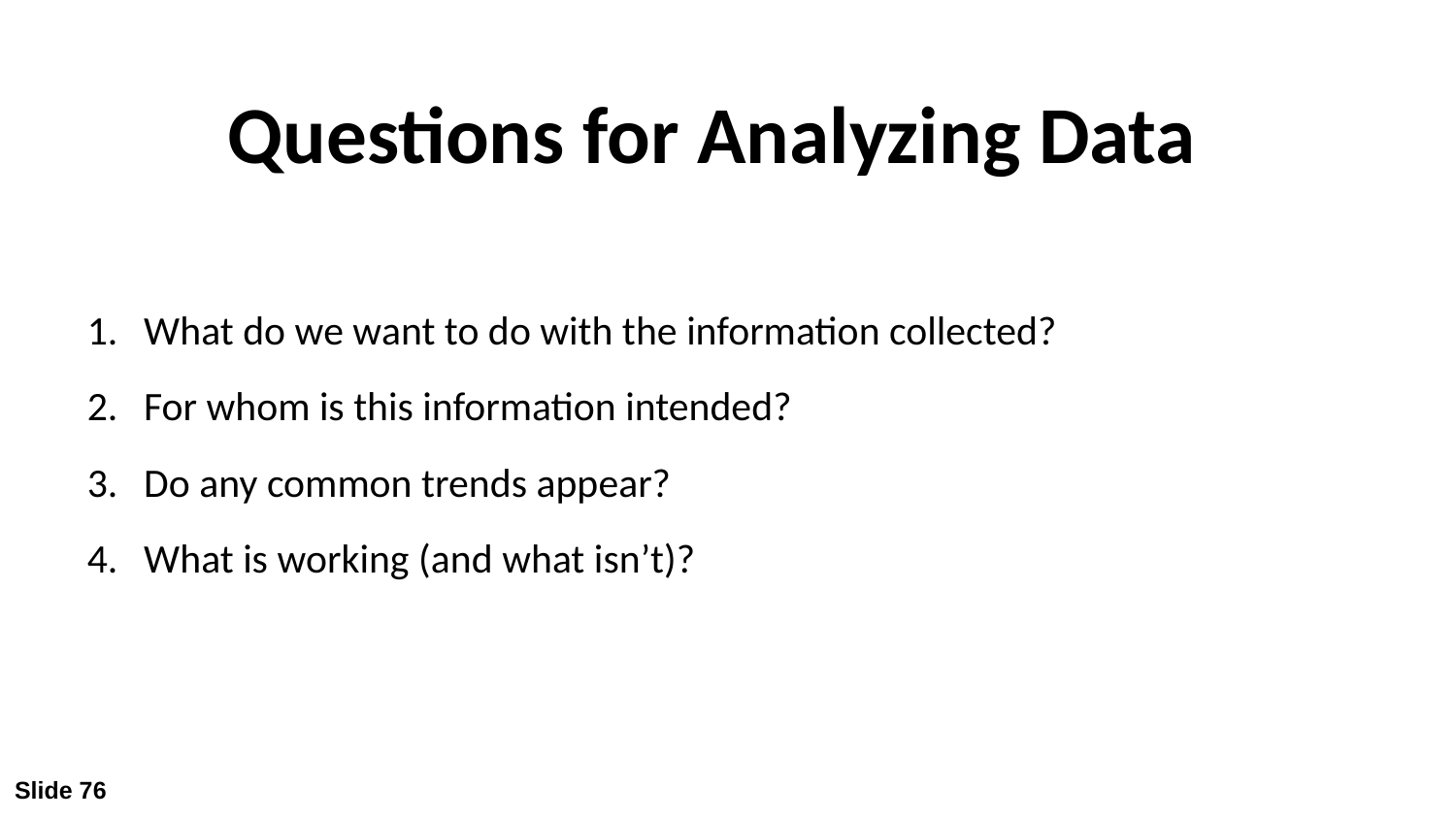

# Questions for Analyzing Data
What do we want to do with the information collected?
For whom is this information intended?
Do any common trends appear?
What is working (and what isn’t)?
Slide 76